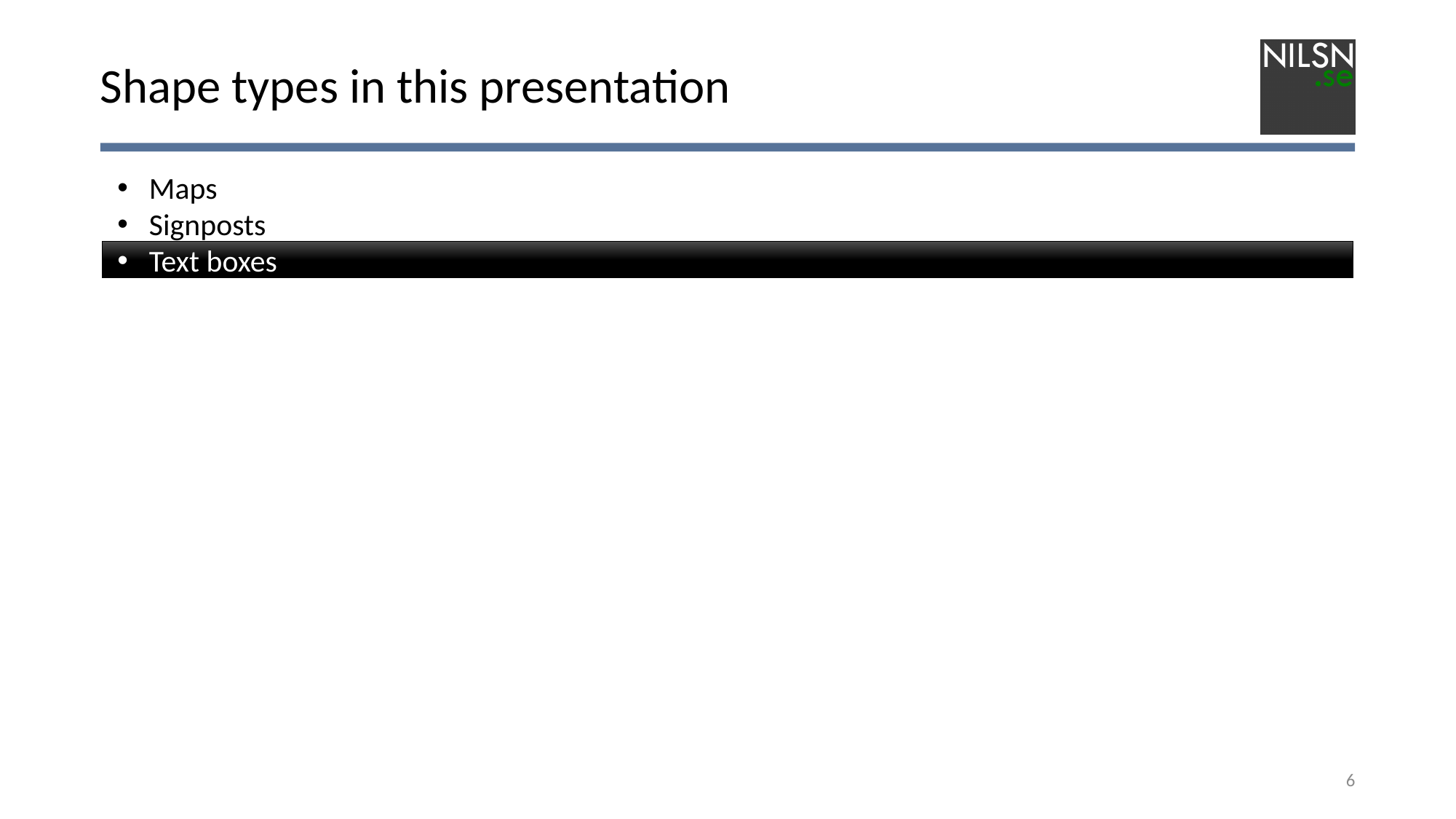

# Shape types in this presentation
Maps
Signposts
Text boxes

6